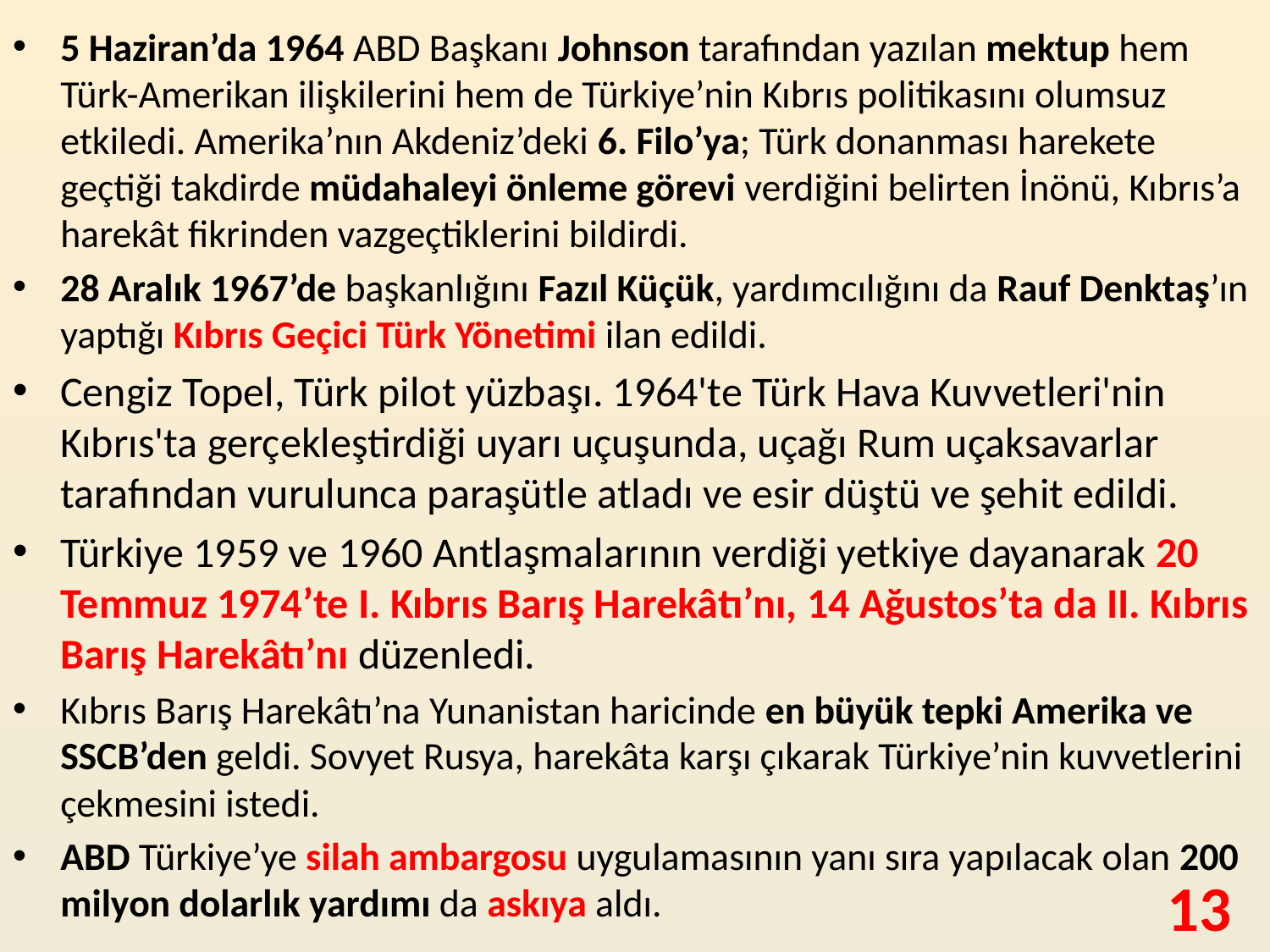

5 Haziran’da 1964 ABD Başkanı Johnson tarafından yazılan mektup hem Türk-Amerikan ilişkilerini hem de Türkiye’nin Kıbrıs politikasını olumsuz etkiledi. Amerika’nın Akdeniz’deki 6. Filo’ya; Türk donanması harekete geçtiği takdirde müdahaleyi önleme görevi verdiğini belirten İnönü, Kıbrıs’a harekât fikrinden vazgeçtiklerini bildirdi.
28 Aralık 1967’de başkanlığını Fazıl Küçük, yardımcılığını da Rauf Denktaş’ın yaptığı Kıbrıs Geçici Türk Yönetimi ilan edildi.
Cengiz Topel, Türk pilot yüzbaşı. 1964'te Türk Hava Kuvvetleri'nin Kıbrıs'ta gerçekleştirdiği uyarı uçuşunda, uçağı Rum uçaksavarlar tarafından vurulunca paraşütle atladı ve esir düştü ve şehit edildi.
Türkiye 1959 ve 1960 Antlaşmalarının verdiği yetkiye dayanarak 20 Temmuz 1974’te I. Kıbrıs Barış Harekâtı’nı, 14 Ağustos’ta da II. Kıbrıs Barış Harekâtı’nı düzenledi.
Kıbrıs Barış Harekâtı’na Yunanistan haricinde en büyük tepki Amerika ve SSCB’den geldi. Sovyet Rusya, harekâta karşı çıkarak Türkiye’nin kuvvetlerini çekmesini istedi.
ABD Türkiye’ye silah ambargosu uygulamasının yanı sıra yapılacak olan 200 milyon dolarlık yardımı da askıya aldı.
13